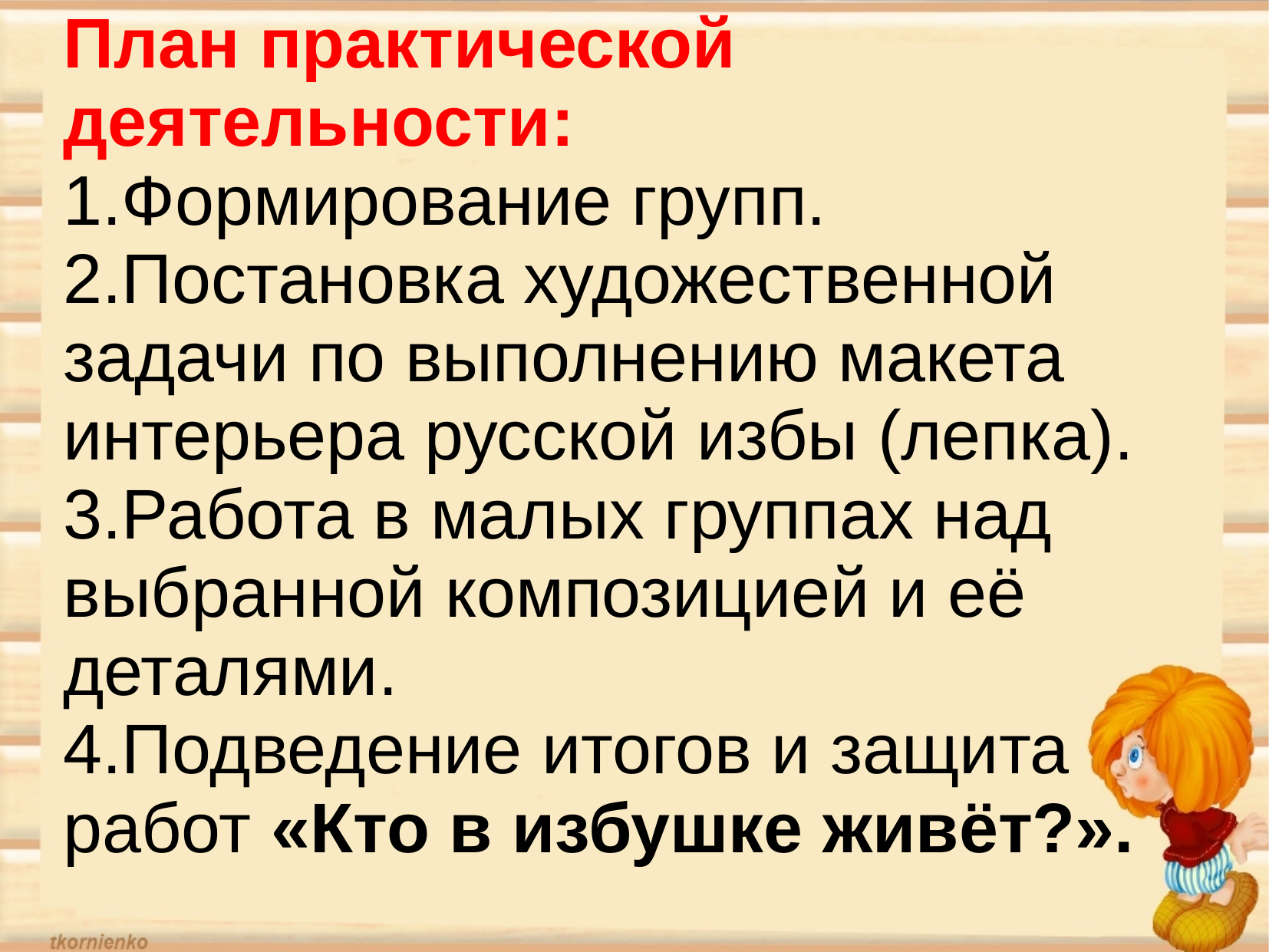

# План практической деятельности: 1.Формирование групп. 2.Постановка художественной задачи по выполнению макета интерьера русской избы (лепка). 3.Работа в малых группах над выбранной композицией и её деталями. 4.Подведение итогов и защита работ «Кто в избушке живёт?».